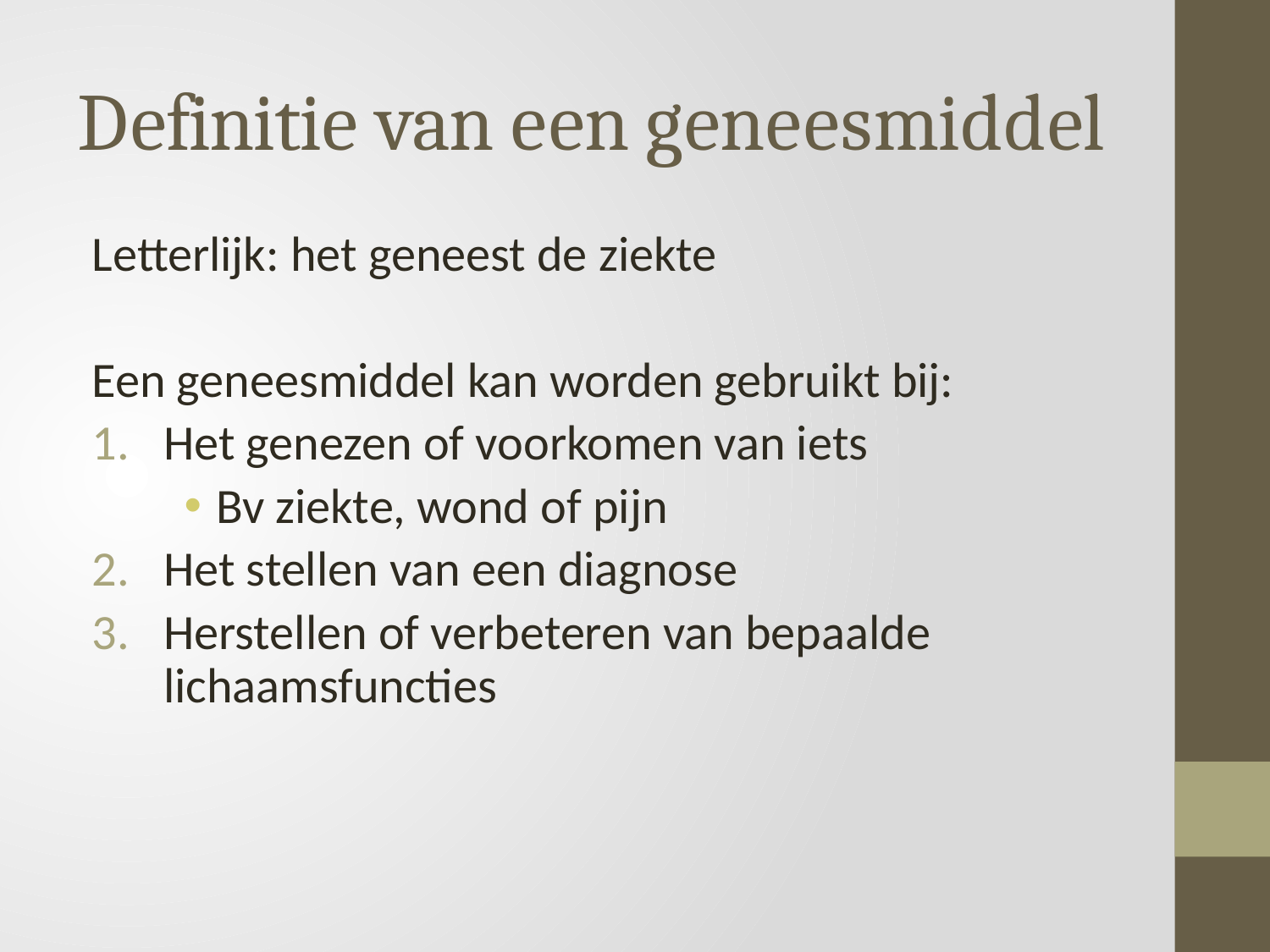

# Definitie van een geneesmiddel
Letterlijk: het geneest de ziekte

Een geneesmiddel kan worden gebruikt bij:
Het genezen of voorkomen van iets
Bv ziekte, wond of pijn
Het stellen van een diagnose
Herstellen of verbeteren van bepaalde lichaamsfuncties